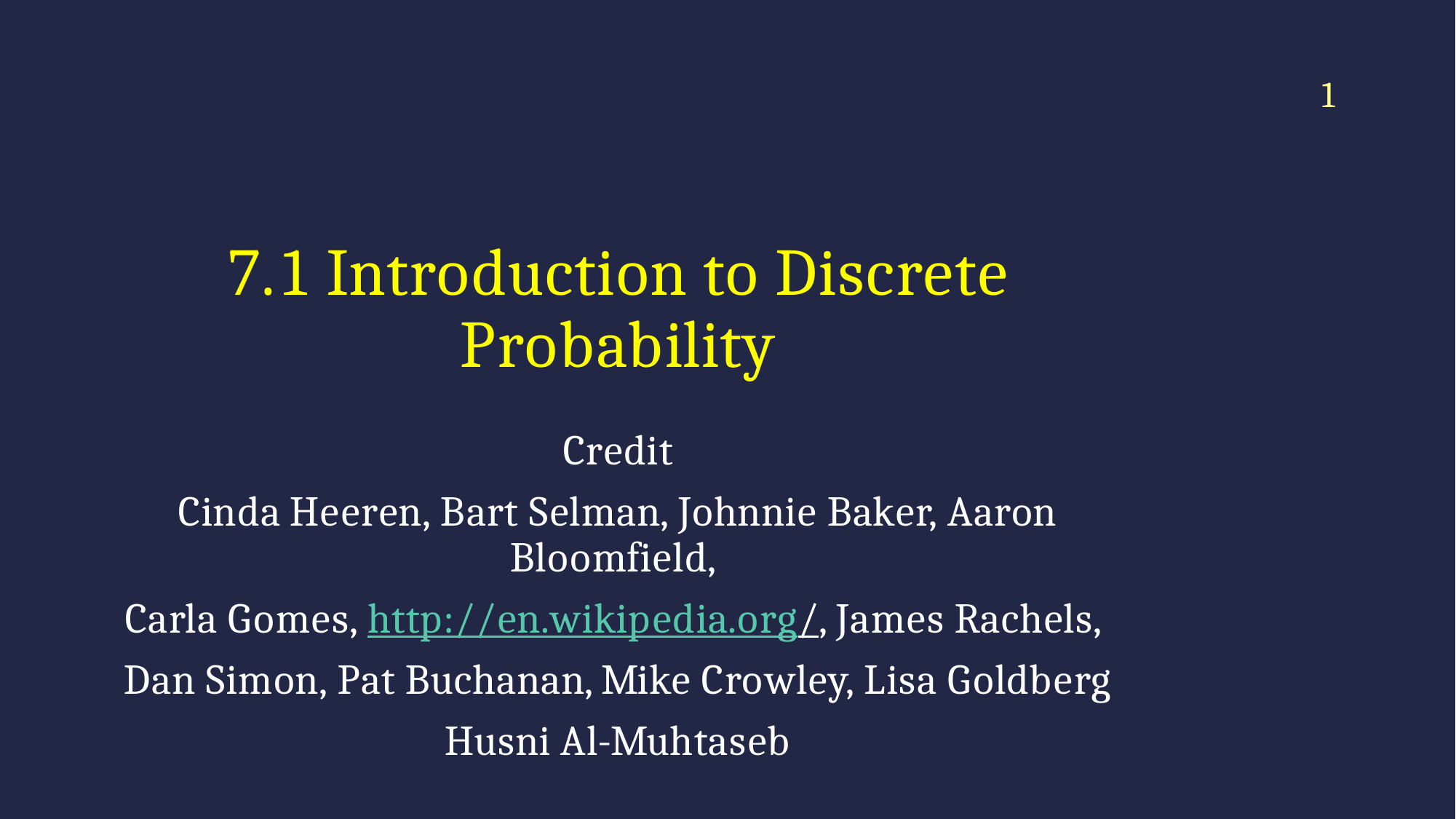

1
# 7.1 Introduction to Discrete Probability
Credit
Cinda Heeren, Bart Selman, Johnnie Baker, Aaron Bloomfield,
Carla Gomes, http://en.wikipedia.org/, James Rachels,
Dan Simon, Pat Buchanan, Mike Crowley, Lisa Goldberg
Husni Al-Muhtaseb